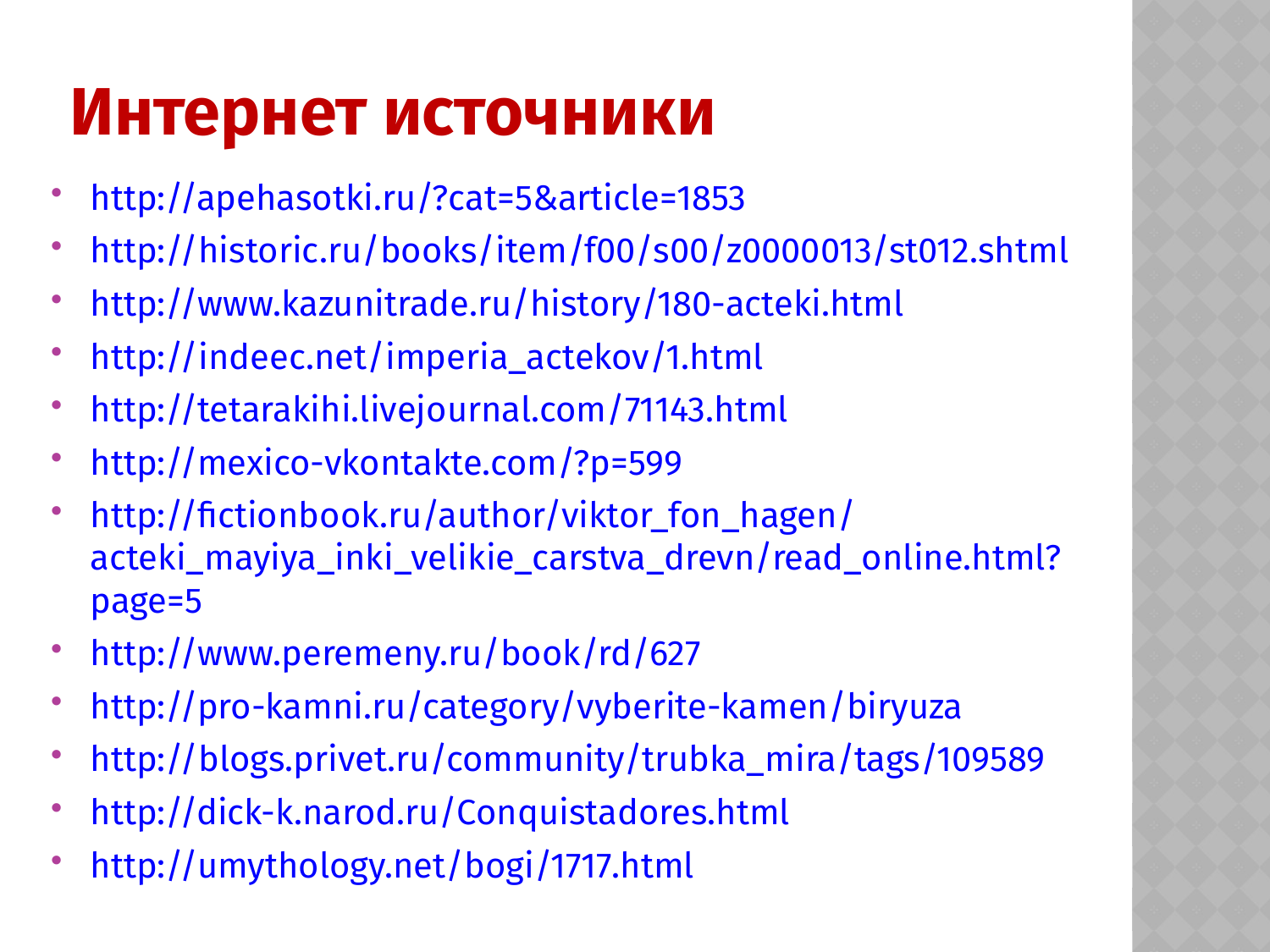

# Интернет источники
http://apehasotki.ru/?cat=5&article=1853
http://historic.ru/books/item/f00/s00/z0000013/st012.shtml
http://www.kazunitrade.ru/history/180-acteki.html
http://indeec.net/imperia_actekov/1.html
http://tetarakihi.livejournal.com/71143.html
http://mexico-vkontakte.com/?p=599
http://fictionbook.ru/author/viktor_fon_hagen/acteki_mayiya_inki_velikie_carstva_drevn/read_online.html?page=5
http://www.peremeny.ru/book/rd/627
http://pro-kamni.ru/category/vyberite-kamen/biryuza
http://blogs.privet.ru/community/trubka_mira/tags/109589
http://dick-k.narod.ru/Conquistadores.html
http://umythology.net/bogi/1717.html